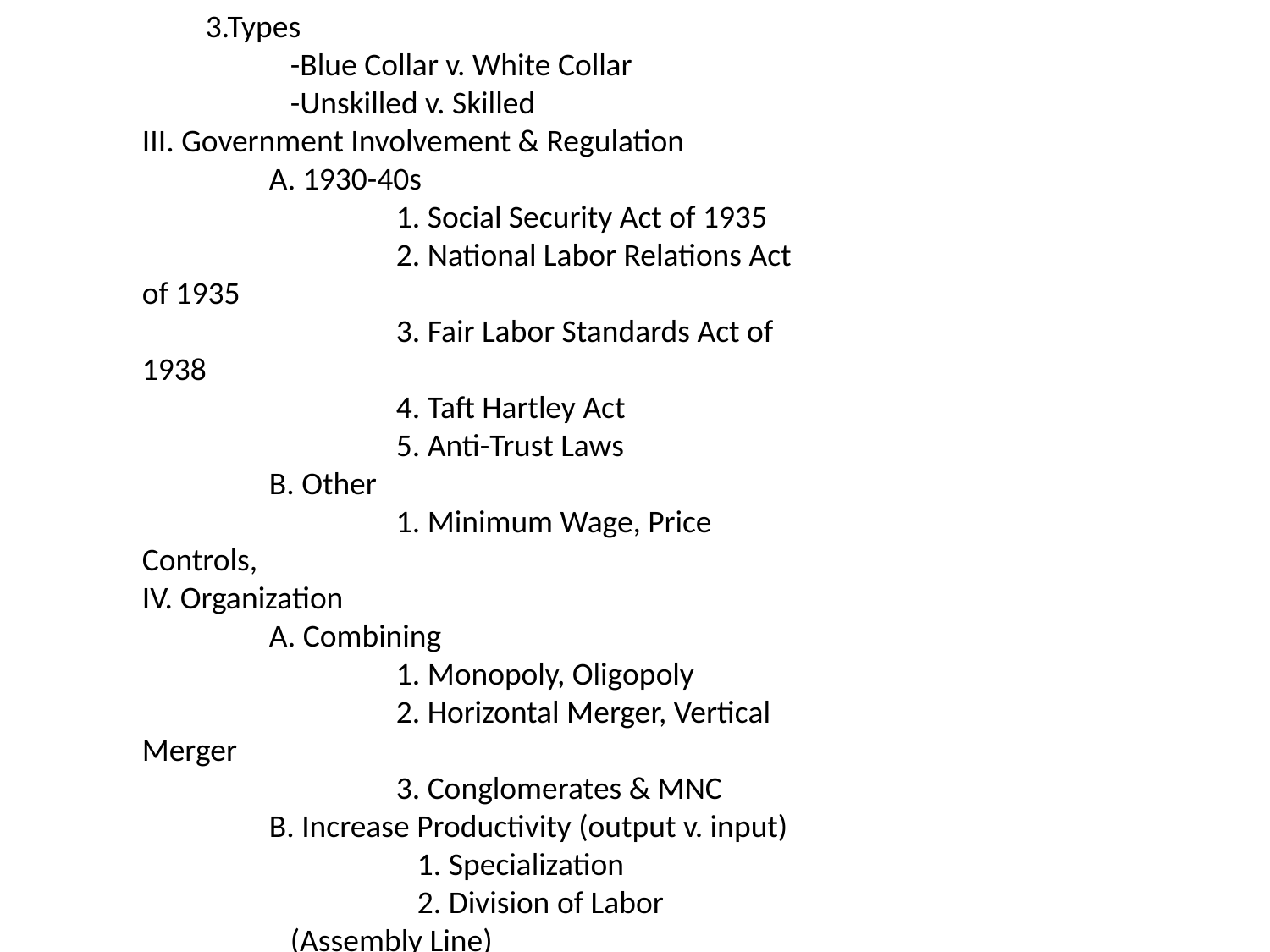

3.Types
	-Blue Collar v. White Collar
	-Unskilled v. Skilled
III. Government Involvement & Regulation
	A. 1930-40s
		1. Social Security Act of 1935
		2. National Labor Relations Act of 1935
		3. Fair Labor Standards Act of 1938
		4. Taft Hartley Act
		5. Anti-Trust Laws
	B. Other
		1. Minimum Wage, Price Controls,
IV. Organization
	A. Combining
		1. Monopoly, Oligopoly
		2. Horizontal Merger, Vertical Merger
		3. Conglomerates & MNC
	B. Increase Productivity (output v. input)
		1. Specialization
		2. Division of Labor (Assembly Line)
		3. Investment in Human Capital
		4. Mass Production/Factories
		5. Robotics
		6. Inventions
		7. Education & Training